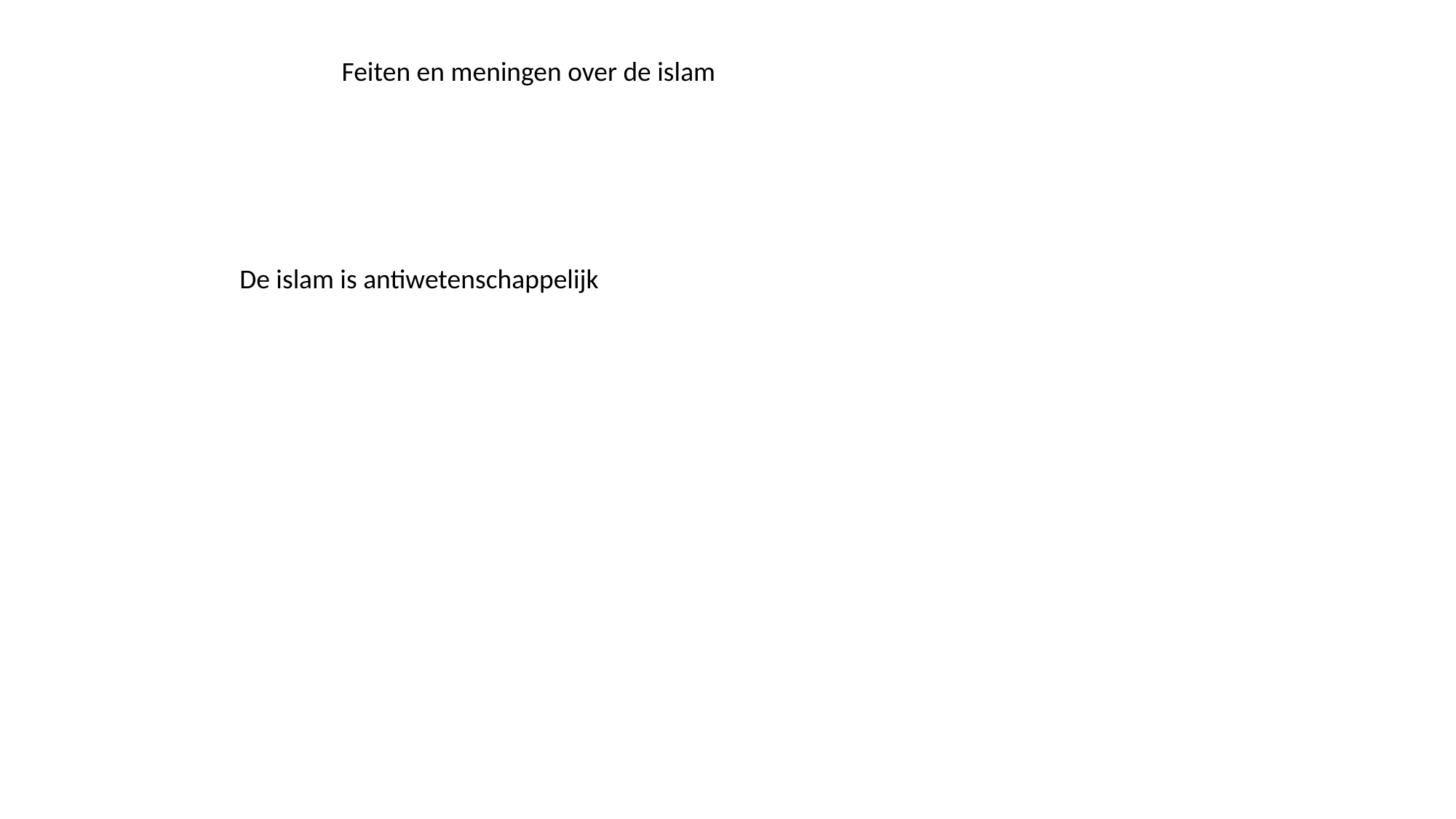

Feiten en meningen over de islam
De islam is antiwetenschappelijk